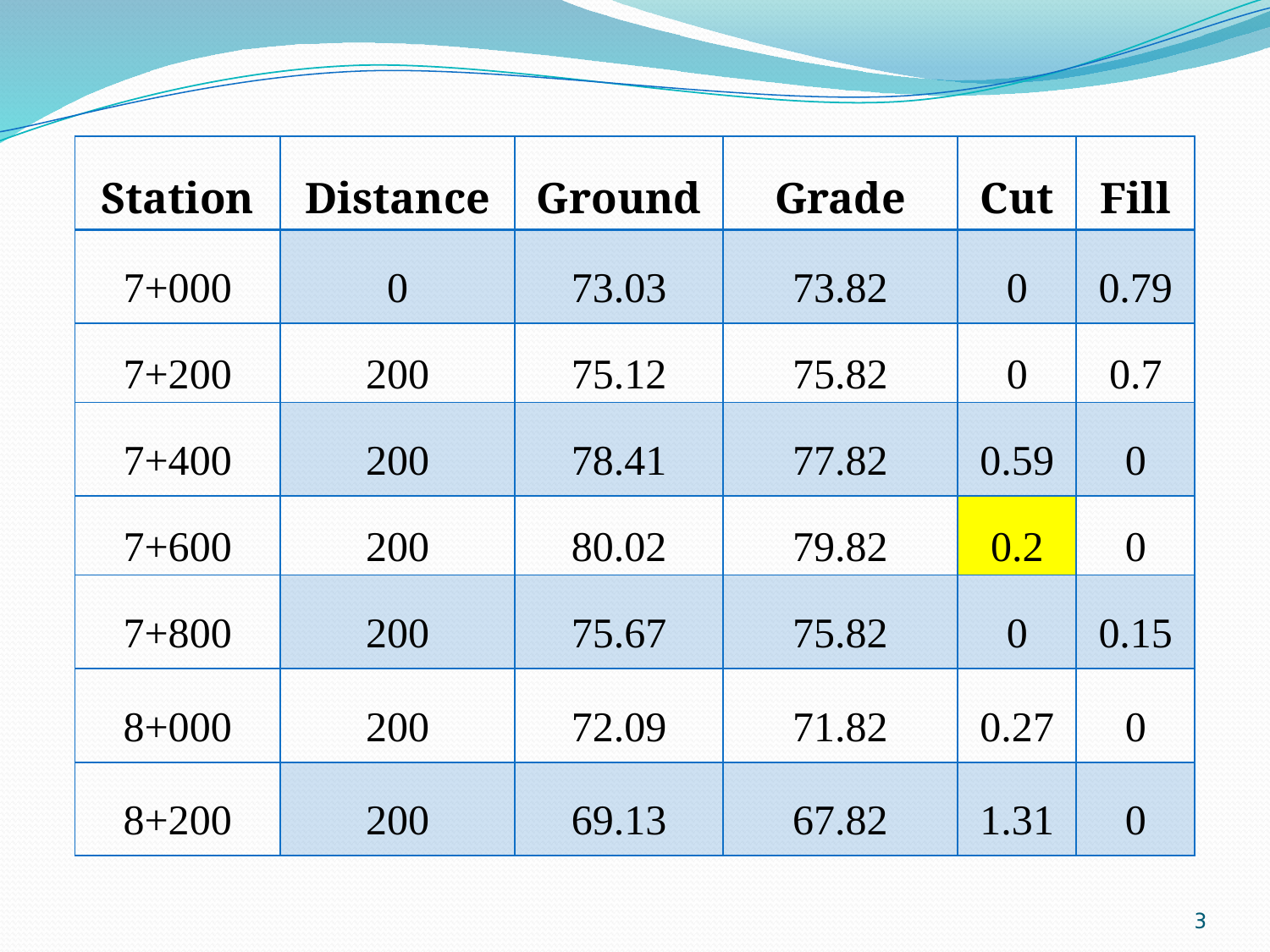

| Station | Distance | Ground | Grade | Cut | Fill |
| --- | --- | --- | --- | --- | --- |
| 7+000 | 0 | 73.03 | 73.82 | 0 | 0.79 |
| 7+200 | 200 | 75.12 | 75.82 | 0 | 0.7 |
| 7+400 | 200 | 78.41 | 77.82 | 0.59 | 0 |
| 7+600 | 200 | 80.02 | 79.82 | 0.2 | 0 |
| 7+800 | 200 | 75.67 | 75.82 | 0 | 0.15 |
| 8+000 | 200 | 72.09 | 71.82 | 0.27 | 0 |
| 8+200 | 200 | 69.13 | 67.82 | 1.31 | 0 |
3